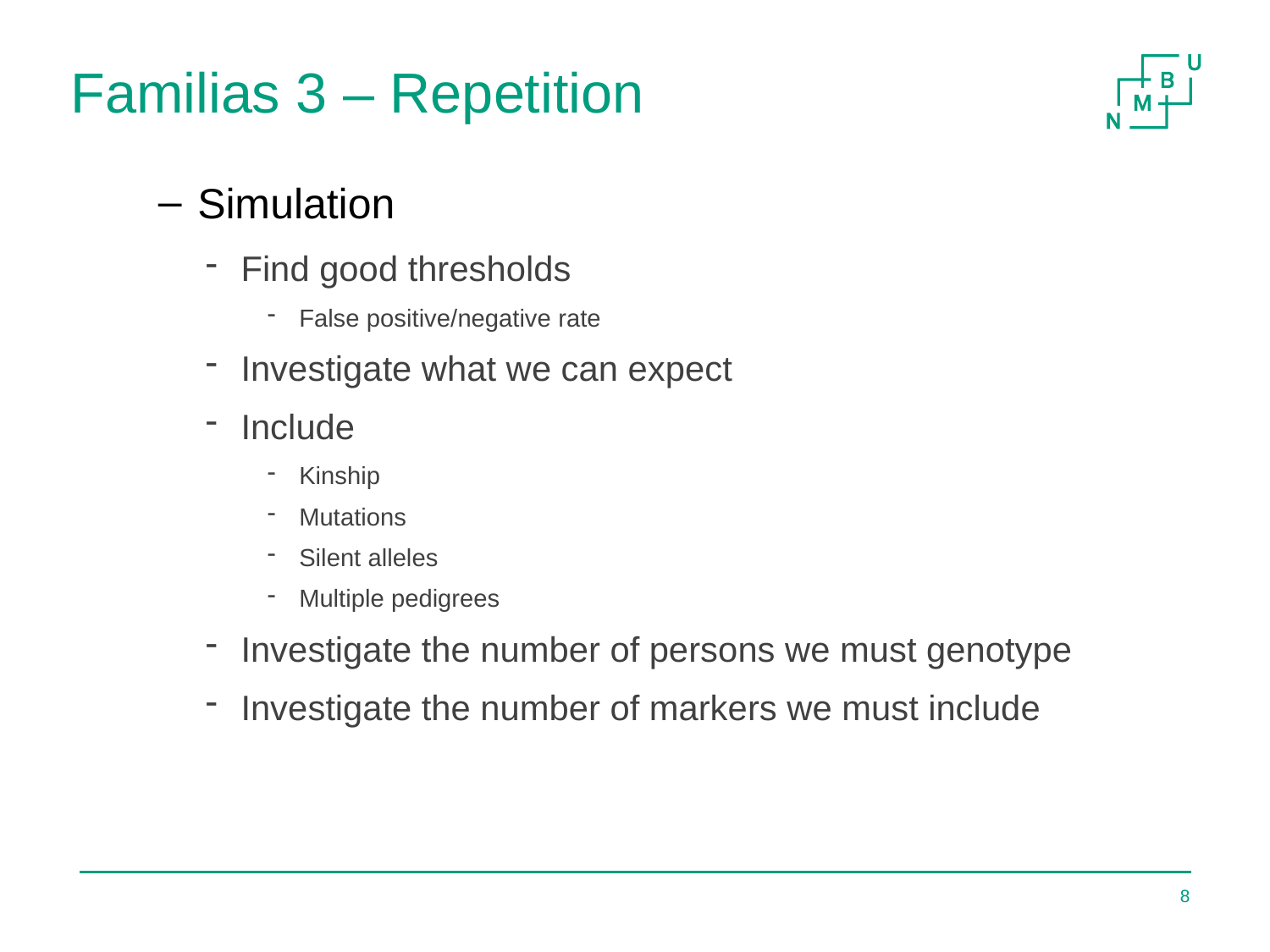

# Familias 3 – Repetition

 Simulation
Find good thresholds
False positive/negative rate
Investigate what we can expect
Include
Kinship
Mutations
Silent alleles
Multiple pedigrees
Investigate the number of persons we must genotype
Investigate the number of markers we must include

8